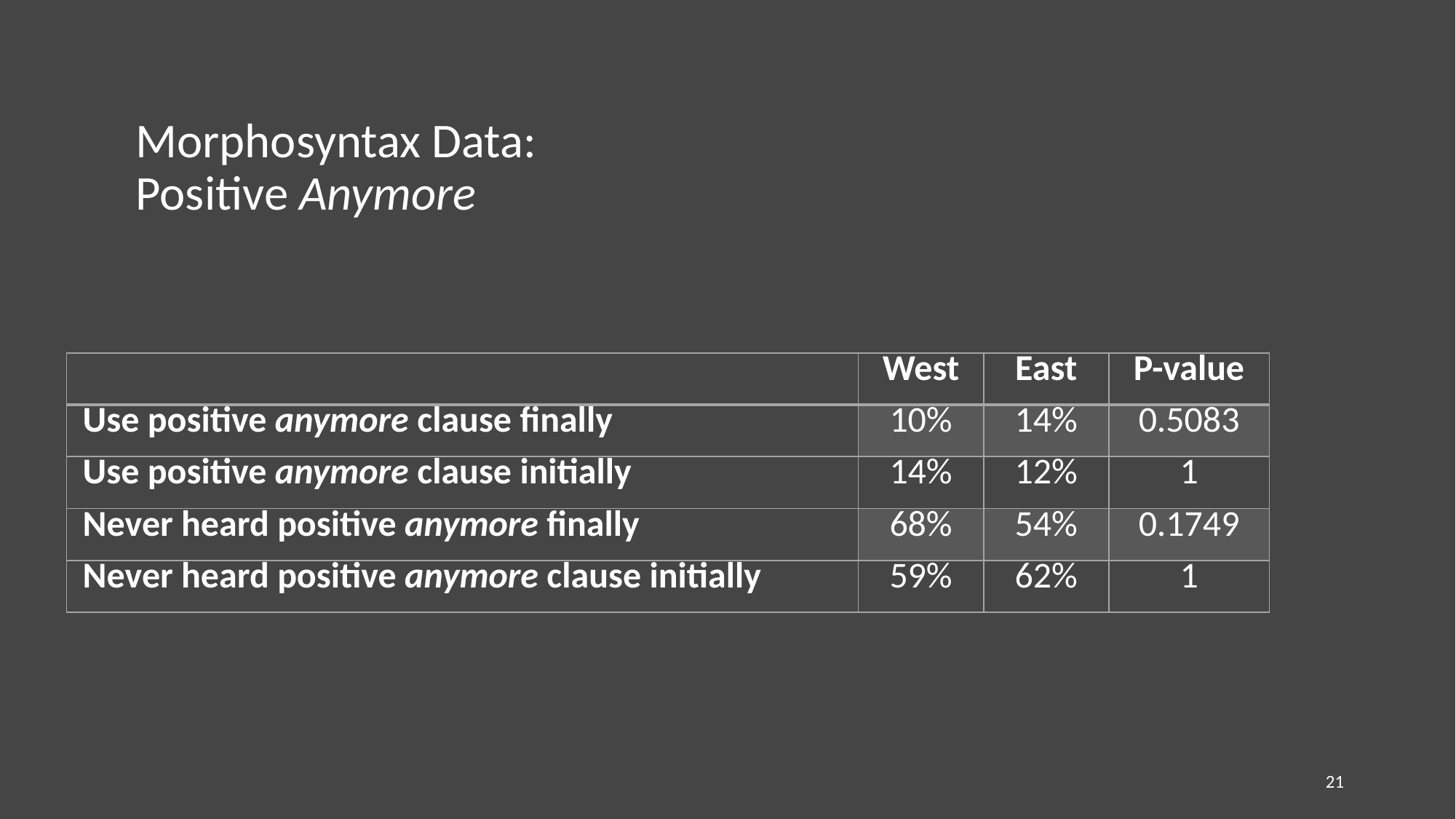

# Morphosyntax Data: Positive Anymore

|  | West | East | P-value |
| --- | --- | --- | --- |
| Use positive anymore clause finally | 10% | 14% | 0.5083 |
| Use positive anymore clause initially | 14% | 12% | 1 |
| Never heard positive anymore finally | 68% | 54% | 0.1749 |
| Never heard positive anymore clause initially | 59% | 62% | 1 |
21